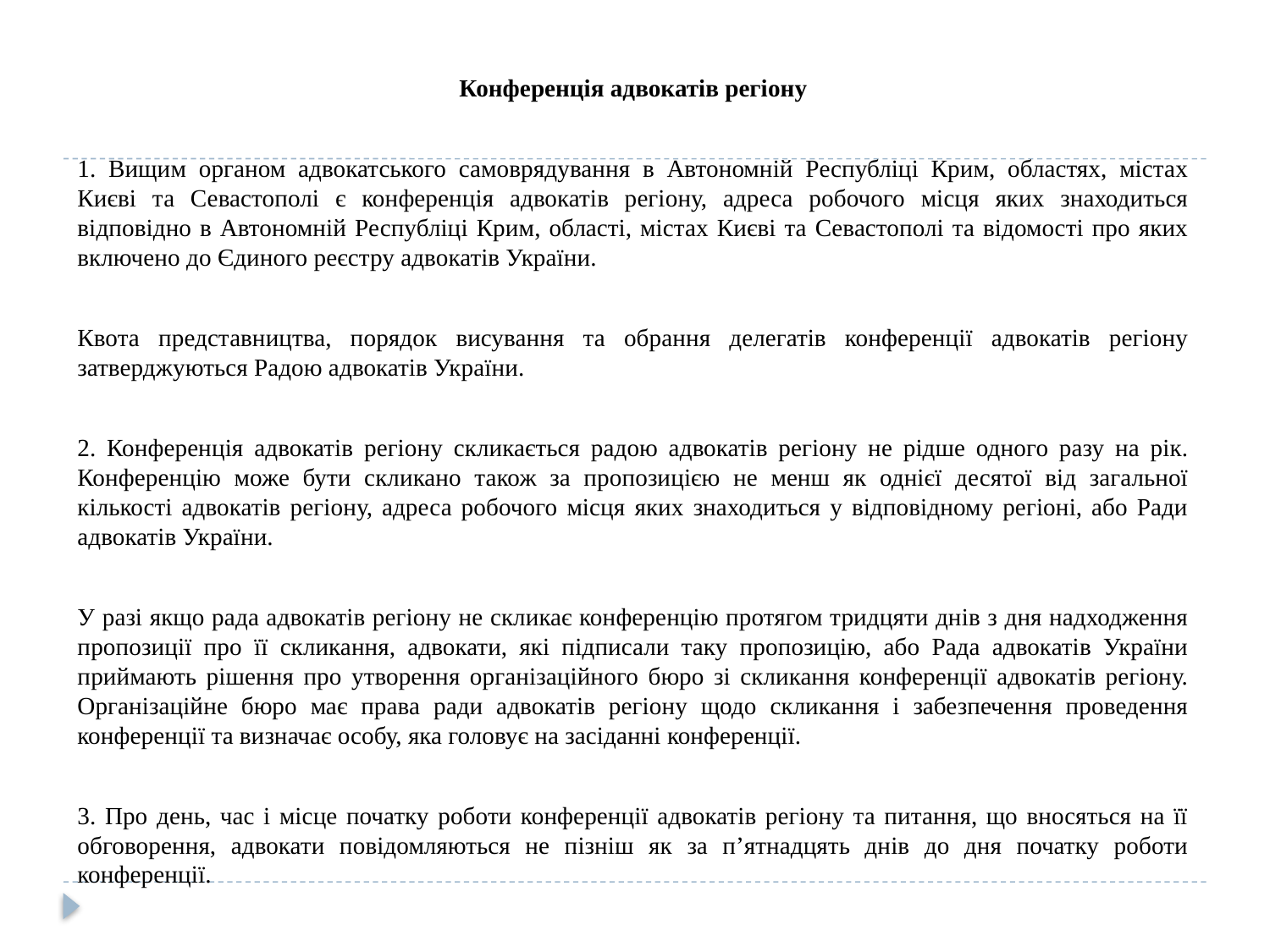

Конференція адвокатів регіону

1. Вищим органом адвокатського самоврядування в Автономній Республіці Крим, областях, містах Києві та Севастополі є конференція адвокатів регіону, адреса робочого місця яких знаходиться відповідно в Автономній Республіці Крим, області, містах Києві та Севастополі та відомості про яких включено до Єдиного реєстру адвокатів України.

Квота представництва, порядок висування та обрання делегатів конференції адвокатів регіону затверджуються Радою адвокатів України.

2. Конференція адвокатів регіону скликається радою адвокатів регіону не рідше одного разу на рік. Конференцію може бути скликано також за пропозицією не менш як однієї десятої від загальної кількості адвокатів регіону, адреса робочого місця яких знаходиться у відповідному регіоні, або Ради адвокатів України.

У разі якщо рада адвокатів регіону не скликає конференцію протягом тридцяти днів з дня надходження пропозиції про її скликання, адвокати, які підписали таку пропозицію, або Рада адвокатів України приймають рішення про утворення організаційного бюро зі скликання конференції адвокатів регіону. Організаційне бюро має права ради адвокатів регіону щодо скликання і забезпечення проведення конференції та визначає особу, яка головує на засіданні конференції.

3. Про день, час і місце початку роботи конференції адвокатів регіону та питання, що вносяться на її обговорення, адвокати повідомляються не пізніш як за п’ятнадцять днів до дня початку роботи конференції.